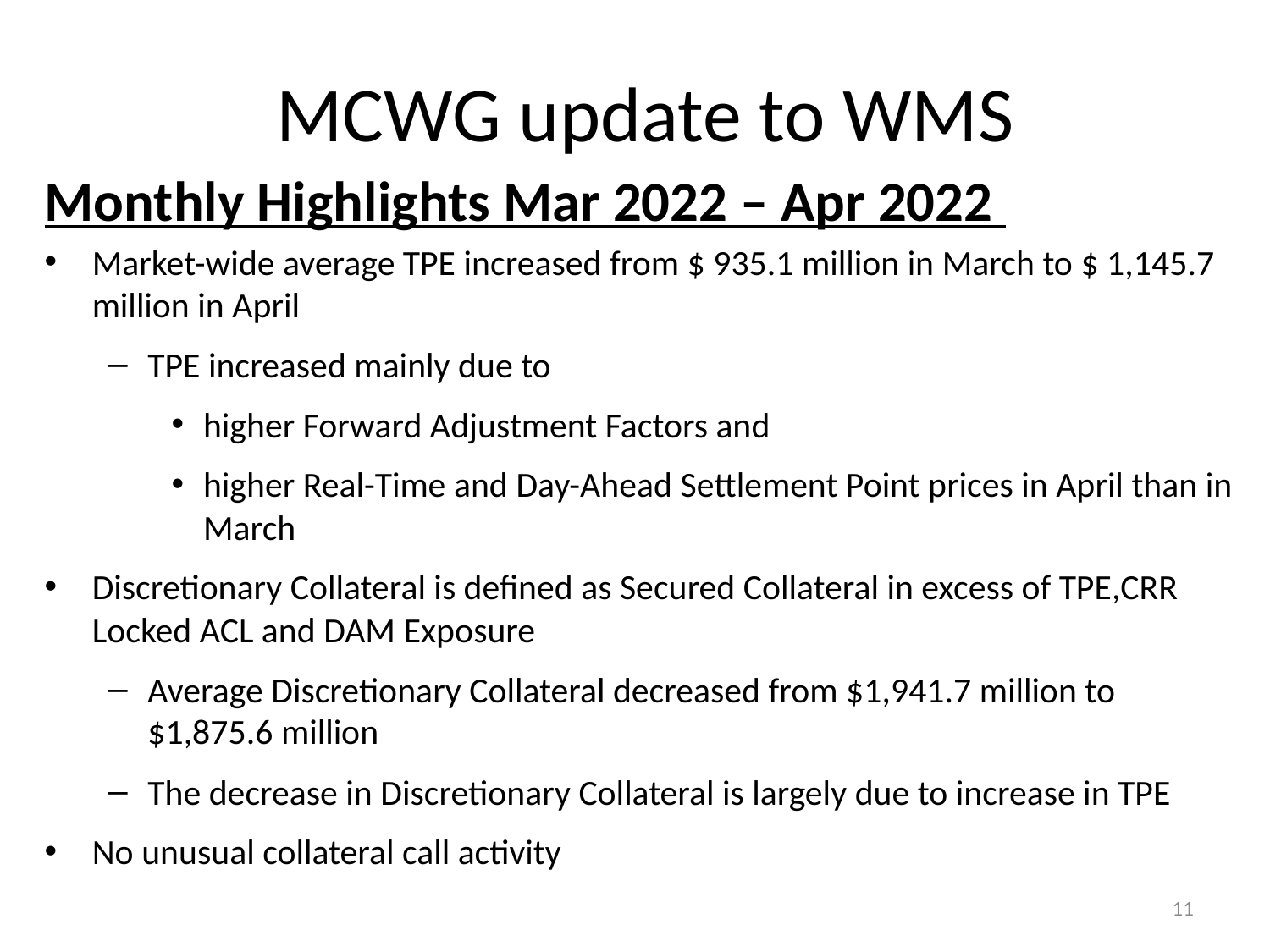

# MCWG update to WMS
Monthly Highlights Mar 2022 – Apr 2022
Market-wide average TPE increased from $ 935.1 million in March to $ 1,145.7 million in April
TPE increased mainly due to
higher Forward Adjustment Factors and
higher Real-Time and Day-Ahead Settlement Point prices in April than in March
Discretionary Collateral is defined as Secured Collateral in excess of TPE,CRR Locked ACL and DAM Exposure
Average Discretionary Collateral decreased from $1,941.7 million to $1,875.6 million
The decrease in Discretionary Collateral is largely due to increase in TPE
No unusual collateral call activity

11